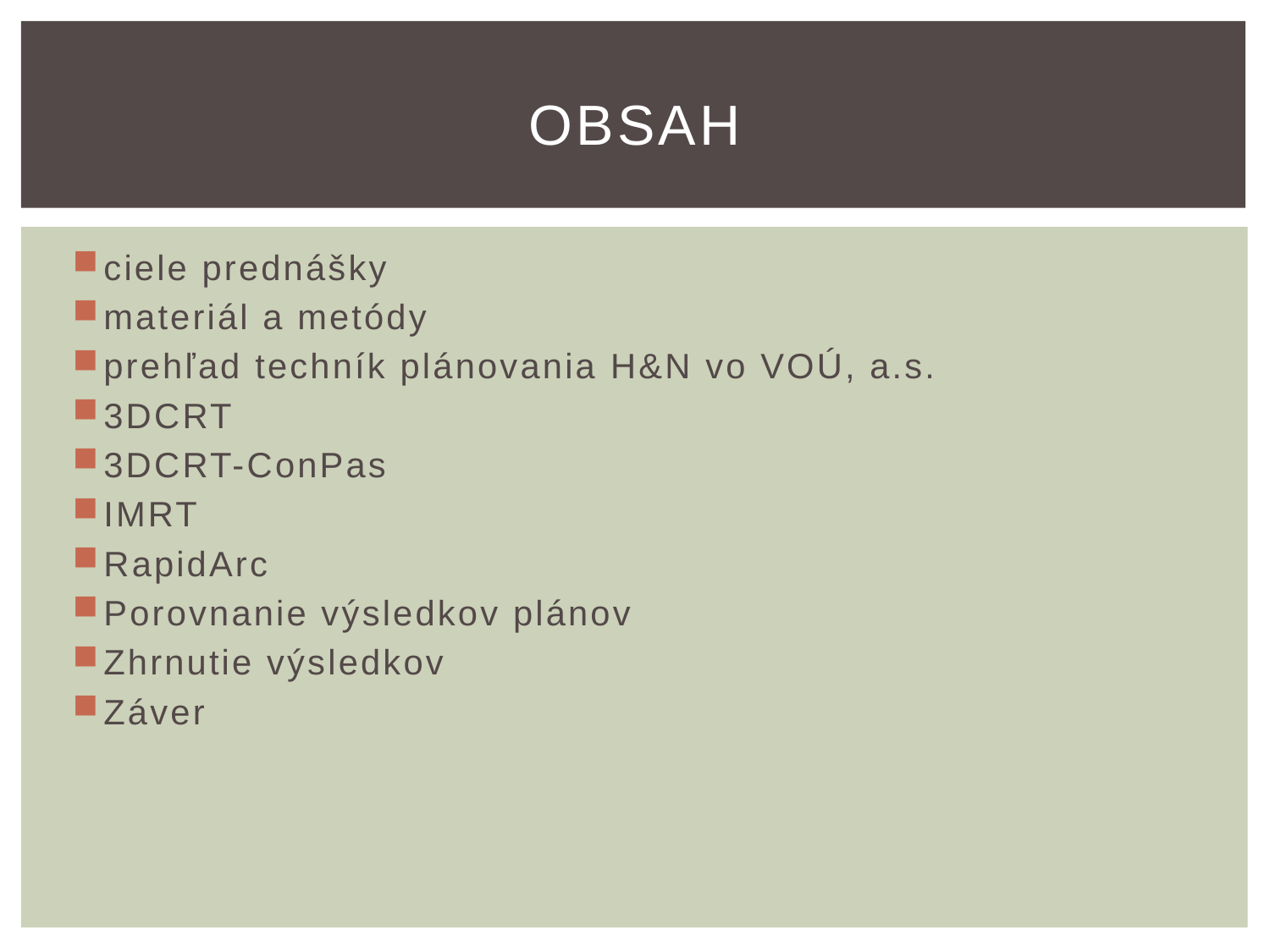

# OBSAH
ciele prednášky
materiál a metódy
prehľad techník plánovania H&N vo VOÚ, a.s.
3DCRT
3DCRT-ConPas
IMRT
RapidArc
Porovnanie výsledkov plánov
Zhrnutie výsledkov
Záver